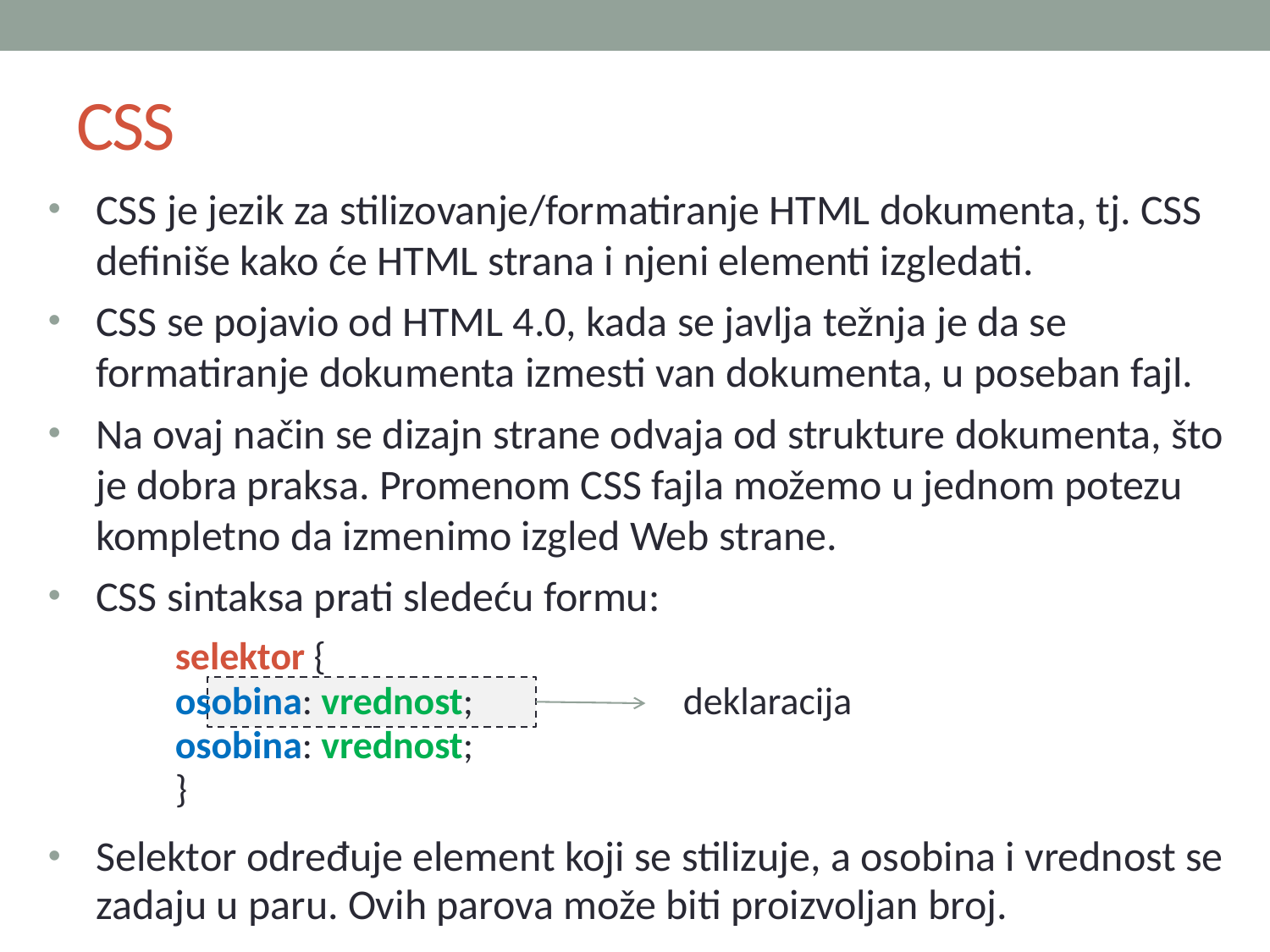

# CSS
CSS je jezik za stilizovanje/formatiranje HTML dokumenta, tj. CSS definiše kako će HTML strana i njeni elementi izgledati.
CSS se pojavio od HTML 4.0, kada se javlja težnja je da se formatiranje dokumenta izmesti van dokumenta, u poseban fajl.
Na ovaj način se dizajn strane odvaja od strukture dokumenta, što je dobra praksa. Promenom CSS fajla možemo u jednom potezu kompletno da izmenimo izgled Web strane.
CSS sintaksa prati sledeću formu:
	selektor {
	osobina: vrednost;		deklaracija
	osobina: vrednost;
	}
Selektor određuje element koji se stilizuje, a osobina i vrednost se zadaju u paru. Ovih parova može biti proizvoljan broj.